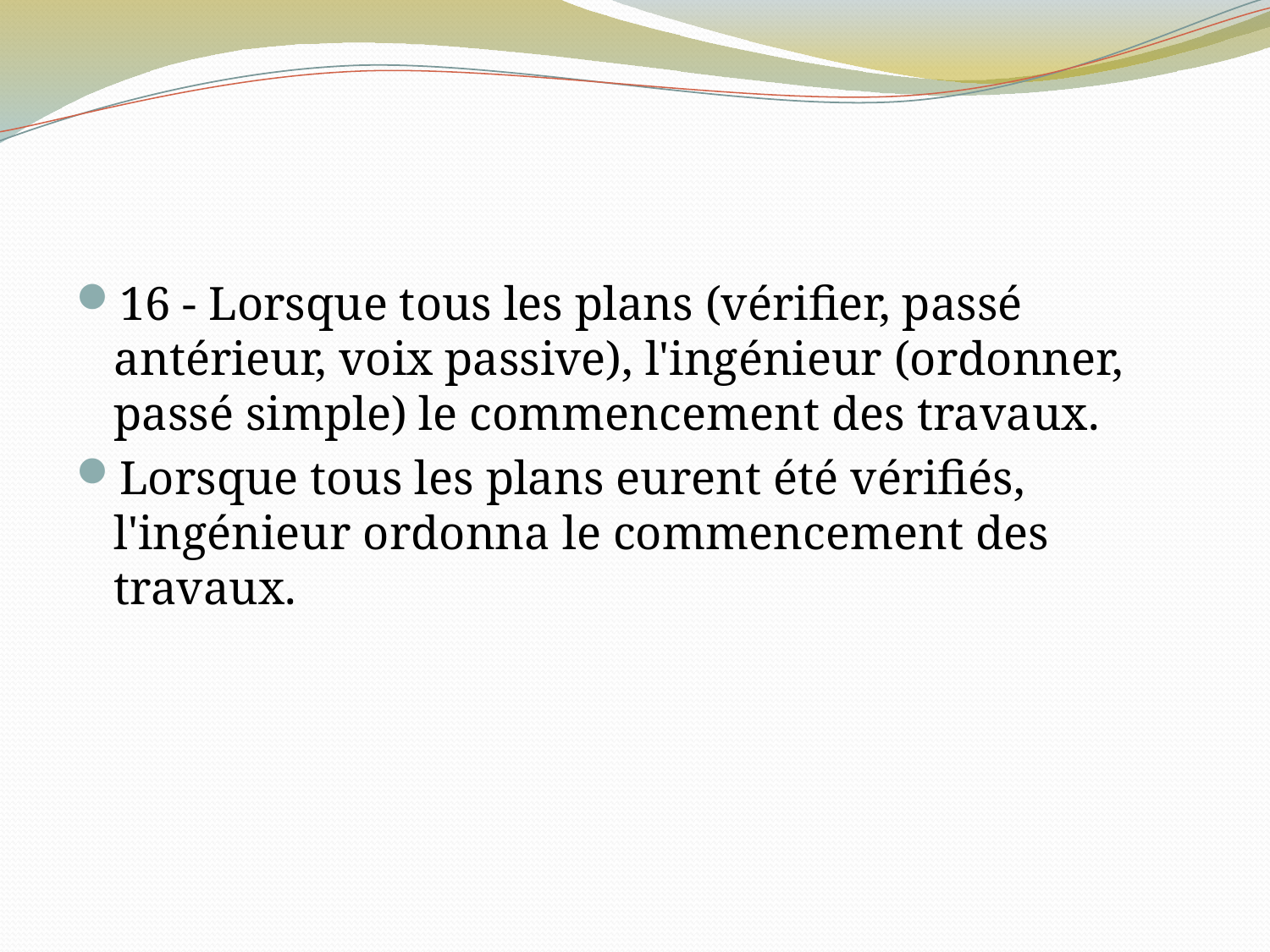

#
16 - Lorsque tous les plans (vérifier, passé antérieur, voix passive), l'ingénieur (ordonner, passé simple) le commencement des travaux.
Lorsque tous les plans eurent été vérifiés, l'ingénieur ordonna le commencement des travaux.